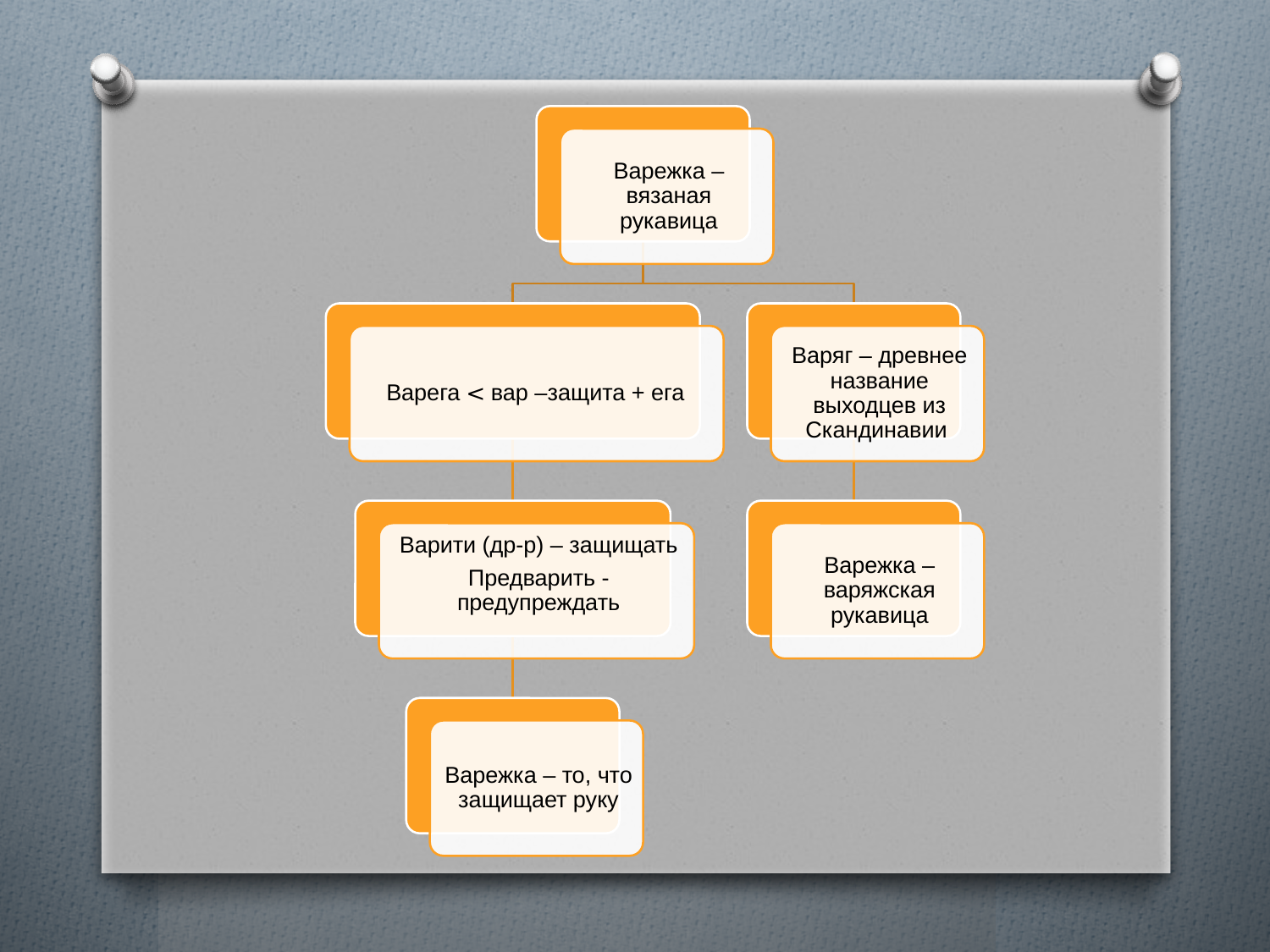

Варежка – вязаная рукавица
Варега < вар –защита + ега
Варити (др-р) – защищать
Предварить - предупреждать

Варежка – то, что защищает руку
Варяг – древнее название выходцев из Скандинавии
Варежка – варяжская рукавица